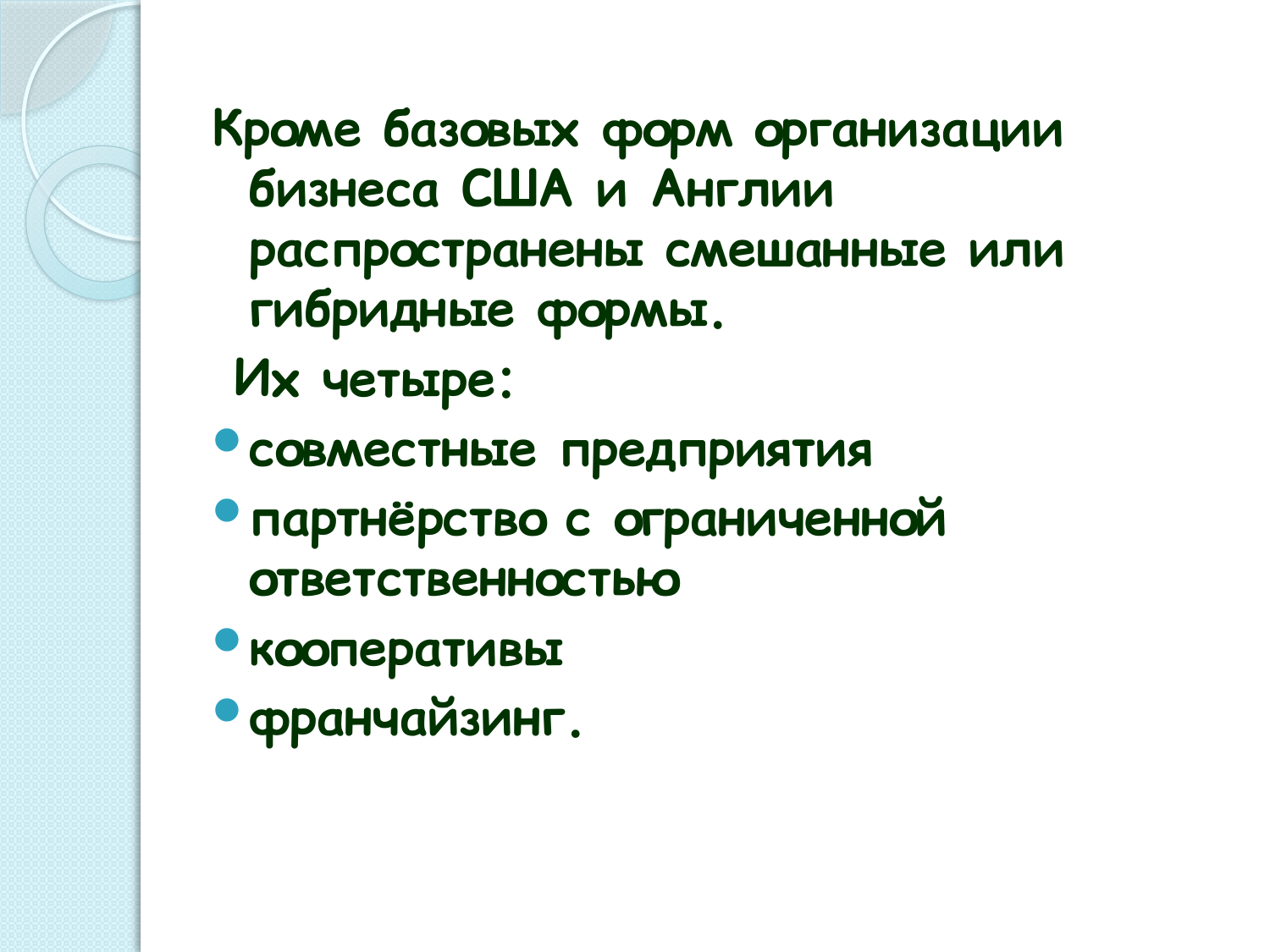

Кроме базовых форм организации бизнеса США и Англии распространены смешанные или гибридные формы.
 Их четыре:
совместные предприятия
партнёрство с ограниченной ответственностью
кооперативы
франчайзинг.